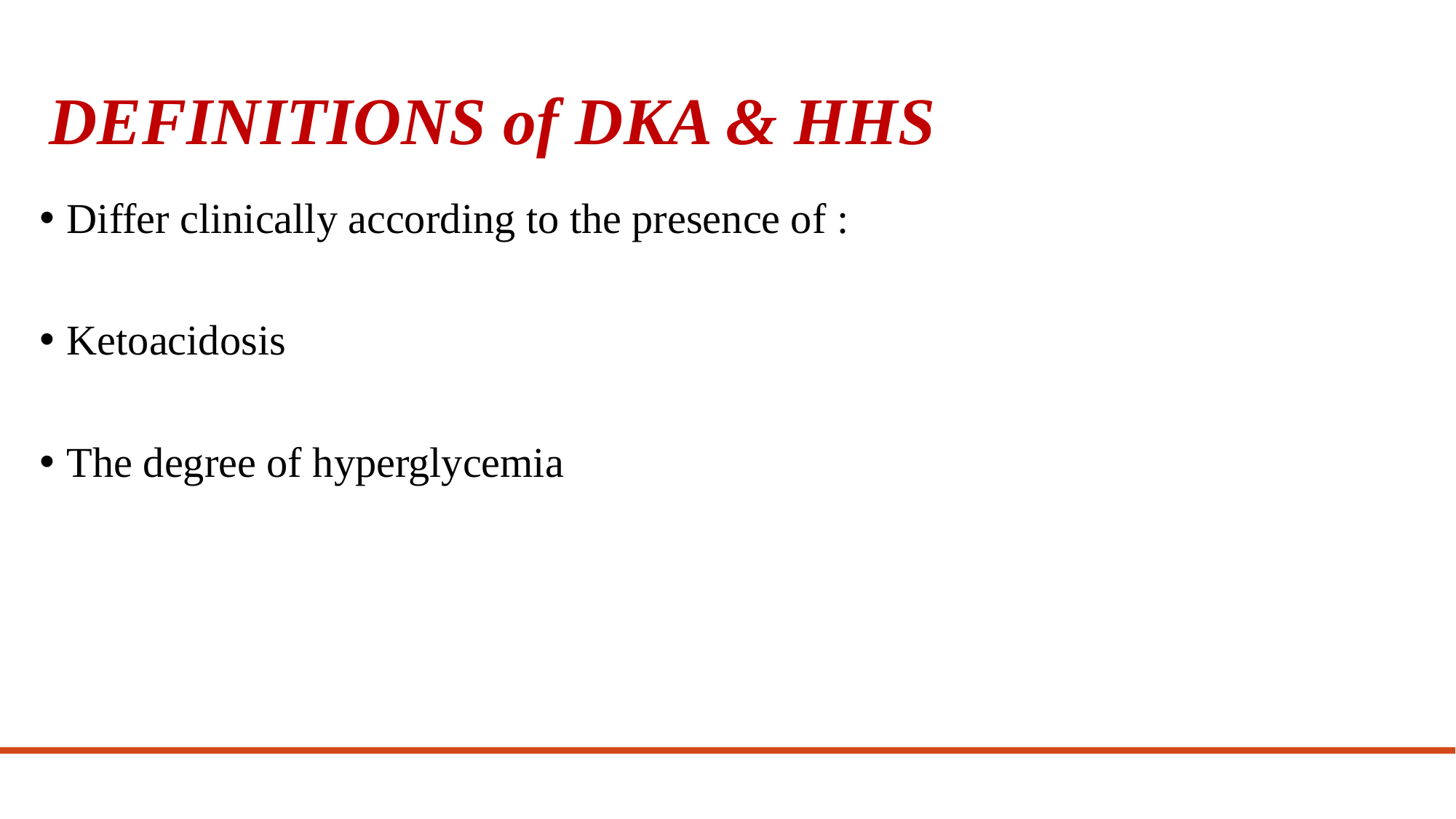

# DEFINITIONS of DKA & HHS
Differ clinically according to the presence of :

Ketoacidosis

The degree of hyperglycemia